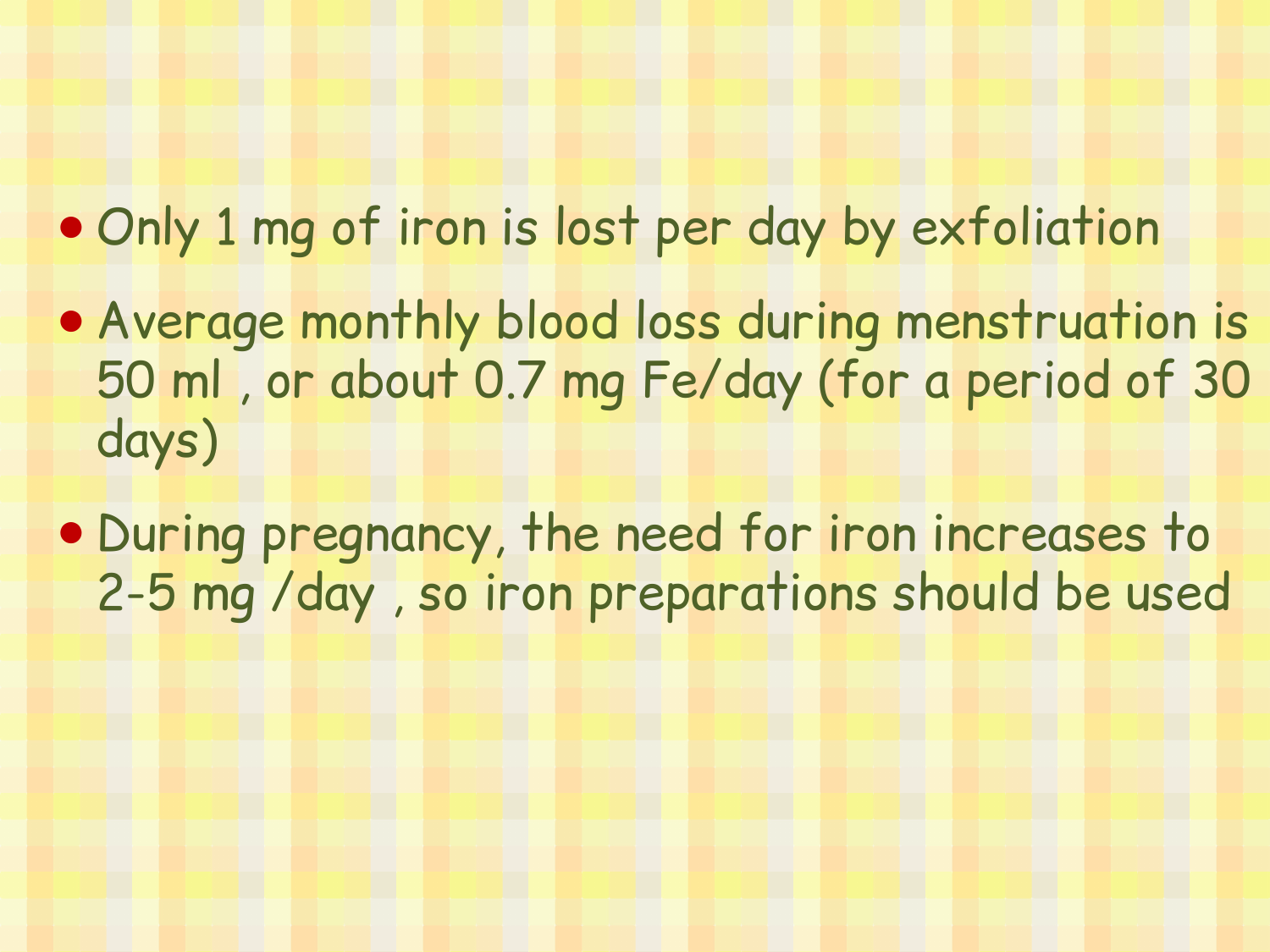

Only 1 mg of iron is lost per day by exfoliation
Average monthly blood loss during menstruation is 50 ml , or about 0.7 mg Fe/day (for a period of 30 days)
During pregnancy, the need for iron increases to 2-5 mg /day , so iron preparations should be used